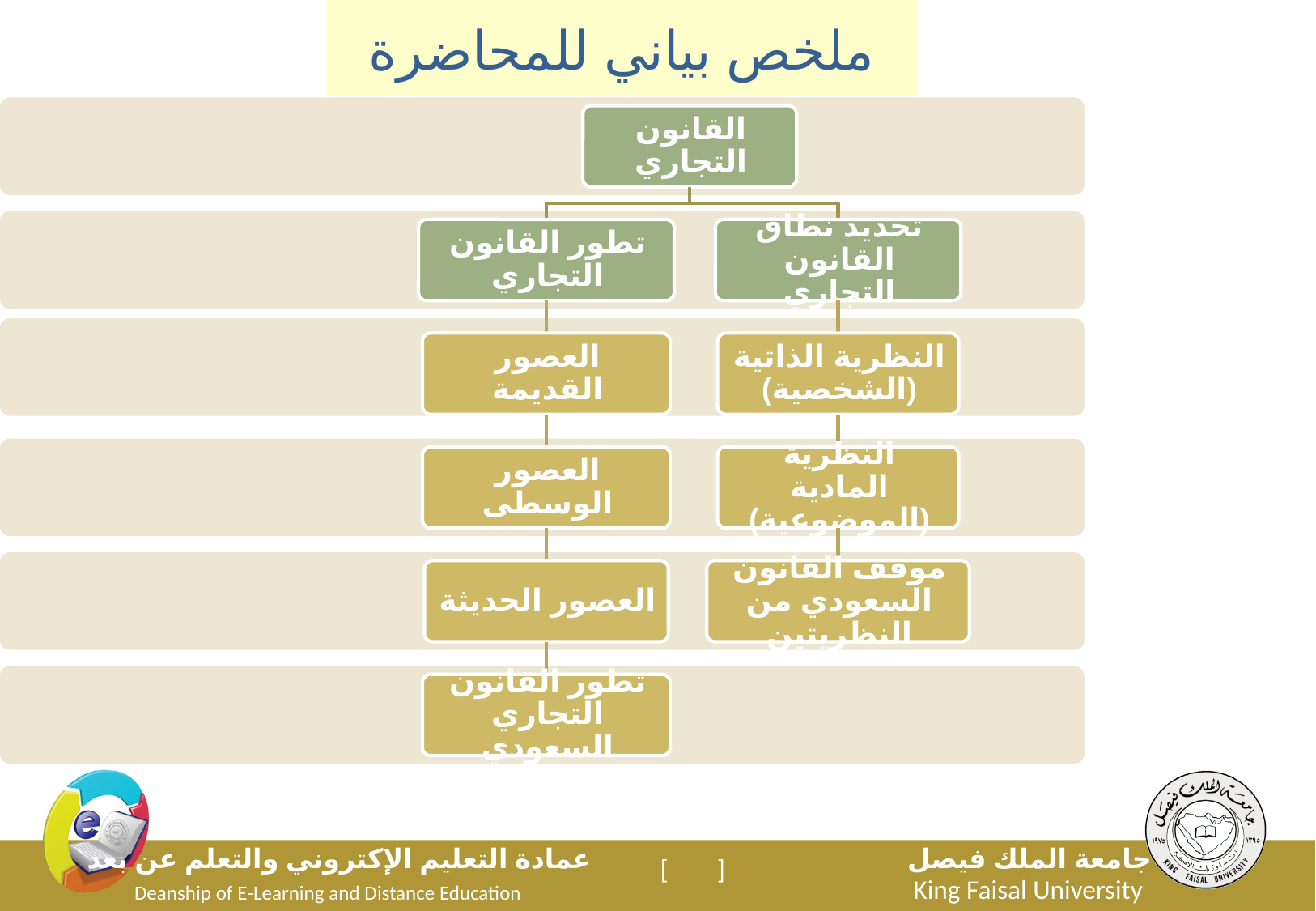

ملخص بياني للمحاضرة

القانون التجاري
تطور القانون التجاري
العصور القديمة
العصور الوسطى
العصور الحديثة
تطور القانون التجاري السعودي
تحديد نطاق القانون التجاري
النظرية الذاتية (الشخصية)
النظرية المادية (الموضوعية)
موقف القانون السعودي من النظريتين